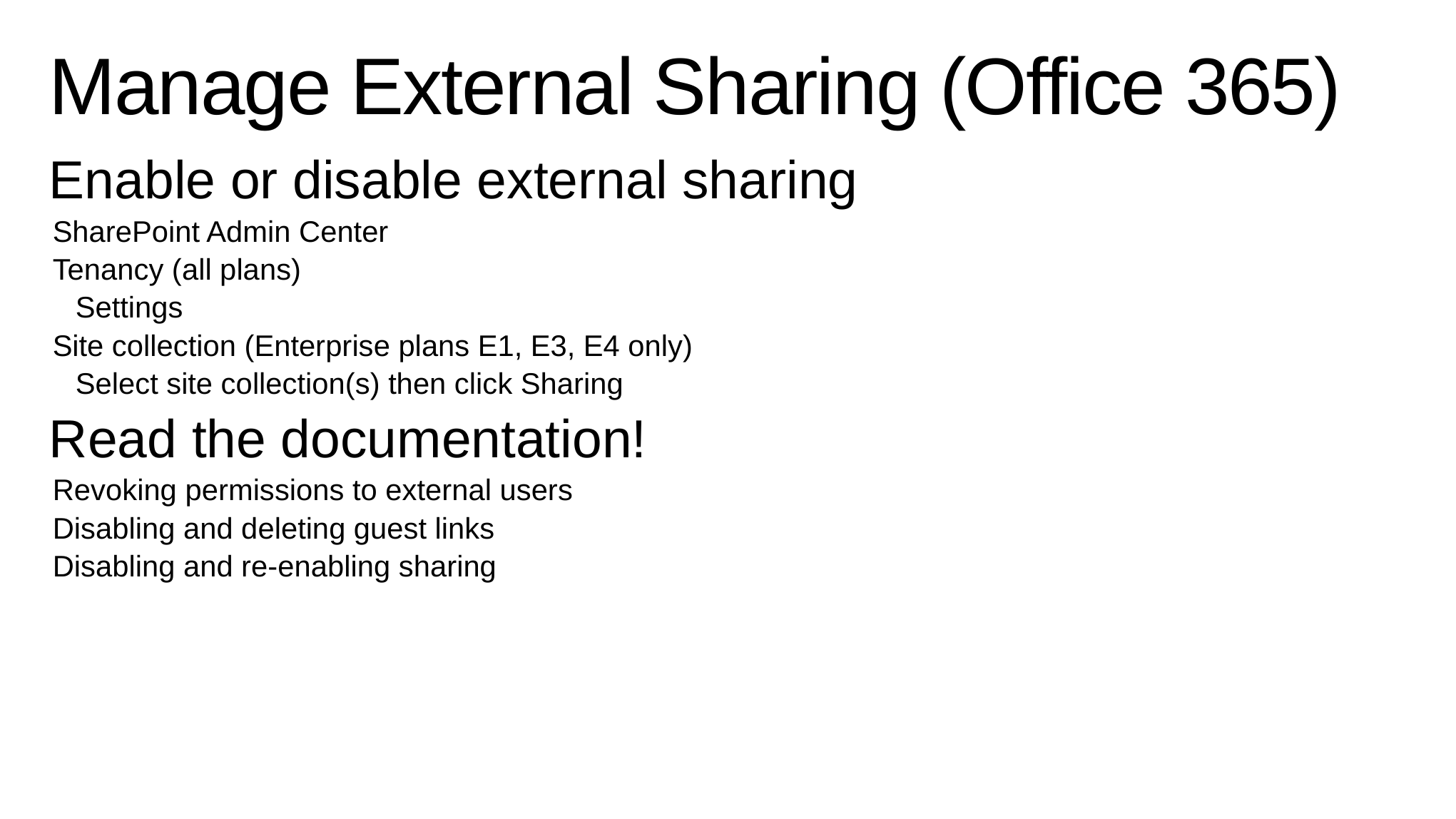

# Manage External Sharing (Office 365)
Enable or disable external sharing
SharePoint Admin Center
Tenancy (all plans)
Settings
Site collection (Enterprise plans E1, E3, E4 only)
Select site collection(s) then click Sharing
Read the documentation!
Revoking permissions to external users
Disabling and deleting guest links
Disabling and re-enabling sharing
2013 E: http://office.microsoft.com/en-us/office365-sharepoint-online-enterprise-help/manage-external-sharing-for-your-sharepoint-online-environment-HA102849864.aspx
2013 P: http://office.microsoft.com/en-us/office365-sharepoint-online-small-business-help/manage-sharing-with-external-users-HA102849862.aspx
2010: http://office.microsoft.com/en-us/office365-sharepoint-online-enterprise-help/share-a-site-with-external-users-HA102476183.aspx?CTT=5&origin=HA102849864